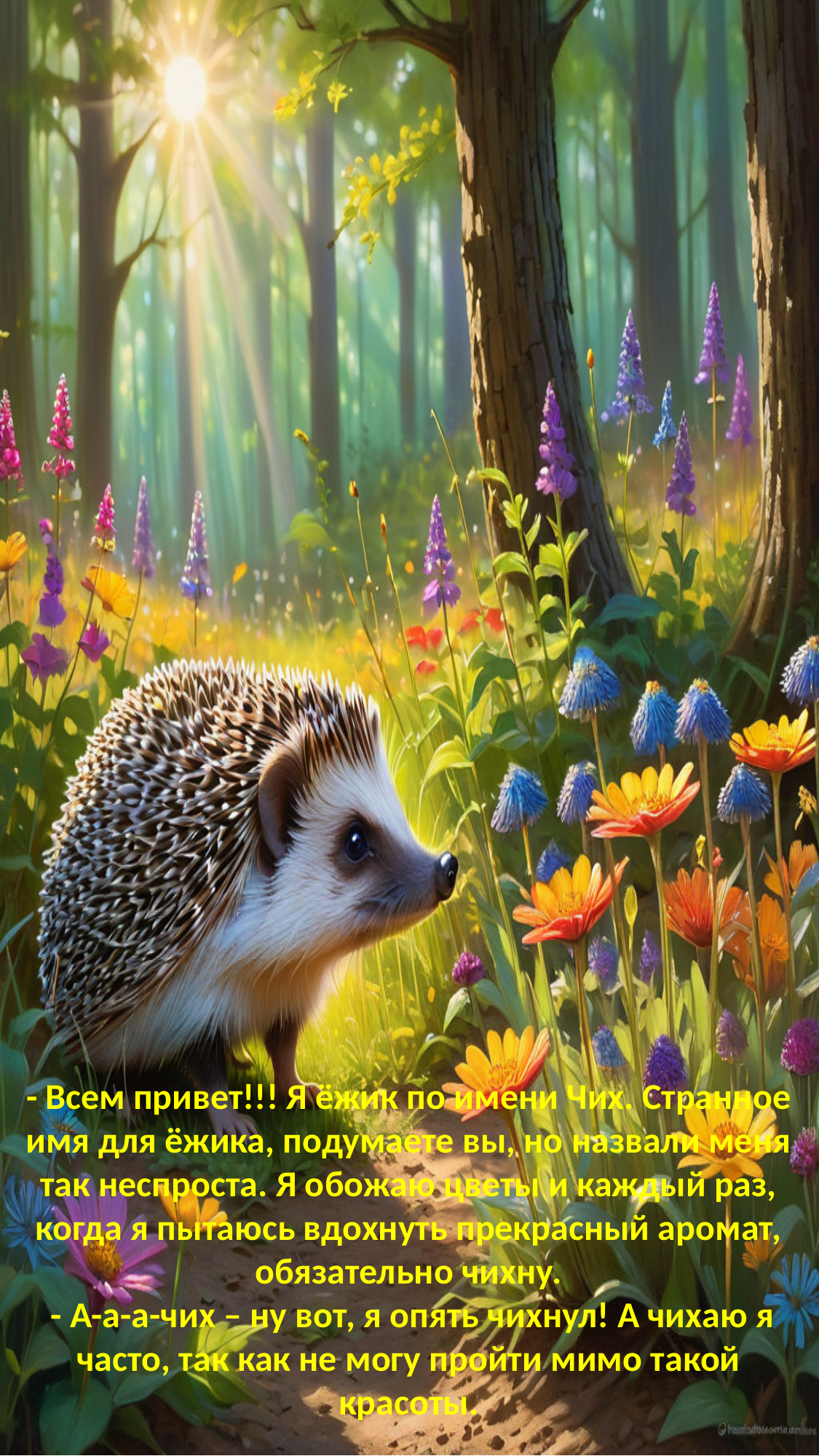

- Всем привет!!! Я ёжик по имени Чих. Странное имя для ёжика, подумаете вы, но назвали меня так неспроста. Я обожаю цветы и каждый раз, когда я пытаюсь вдохнуть прекрасный аромат, обязательно чихну.
 - А-а-а-чих – ну вот, я опять чихнул! А чихаю я часто, так как не могу пройти мимо такой красоты.